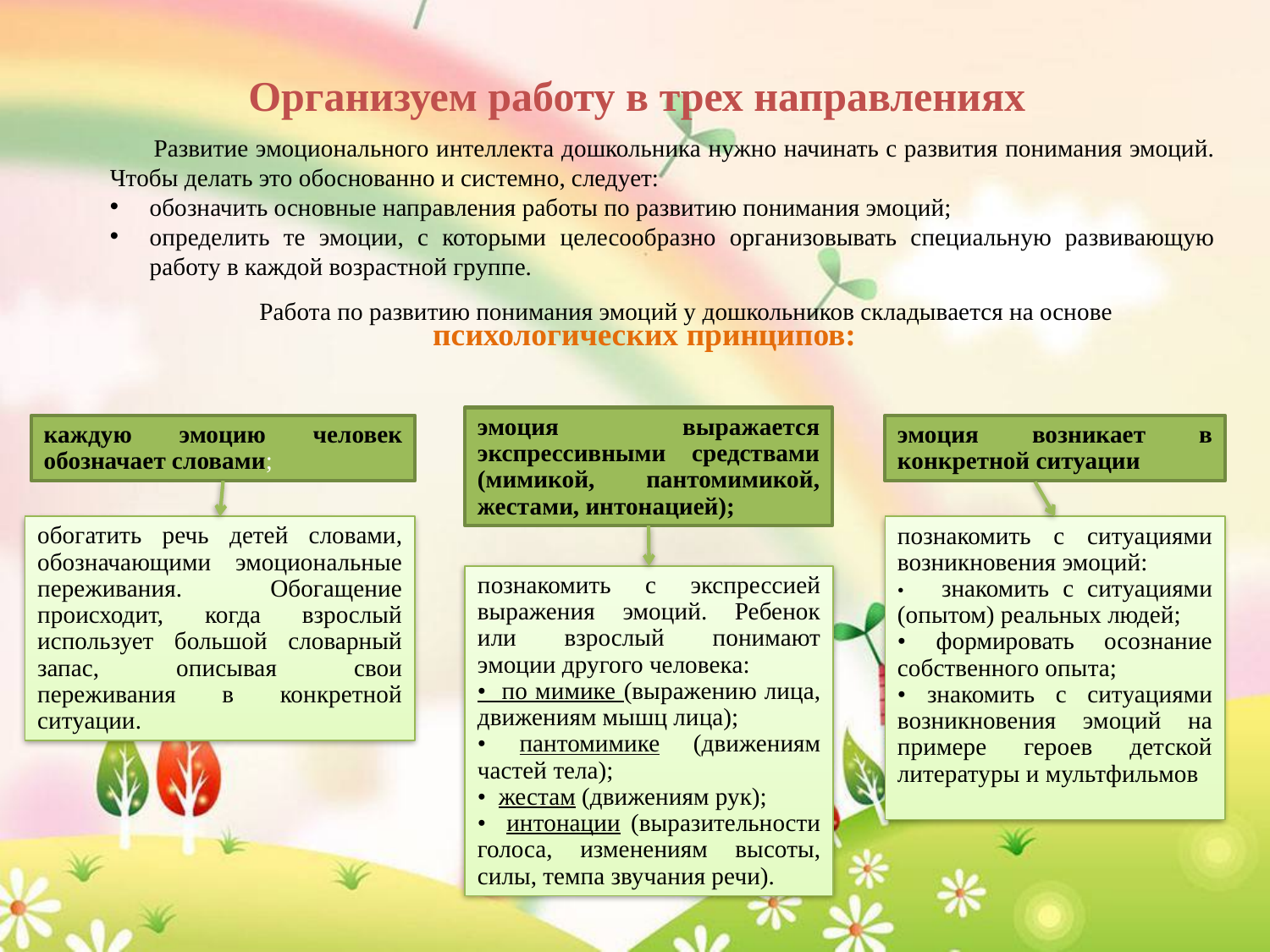

# Организуем работу в трех направлениях
      Развитие эмоционального интеллекта дошкольника нужно начинать с развития понимания эмоций. Чтобы делать это обоснованно и системно, следует:
обозначить основные направления работы по развитию понимания эмоций;
определить те эмоции, с которыми целесообразно организовывать специальную развивающую работу в каждой возрастной группе.

Работа по развитию понимания эмоций у дошкольников складывается на основе психологических принципов:
эмоция выражается экспрессивными средствами (мимикой, пантомимикой, жестами, интонацией);
каждую эмоцию человек обозначает словами;
эмоция возникает в конкретной ситуации
обогатить речь детей словами, обозначающими эмоциональные переживания. Обогащение происходит, когда взрослый использует большой словарный запас, описывая свои переживания в конкретной ситуации.
познакомить с ситуациями возникновения эмоций:
•   знакомить с ситуациями (опытом) реальных людей;
• формировать осознание собственного опыта;
• знакомить с ситуациями возникновения эмоций на примере героев детской литературы и мультфильмов

познакомить с экспрессией выражения эмоций. Ребенок или взрослый понимают эмоции другого человека:
•  по мимике (выражению лица, движениям мышц лица);
• пантомимике (движениям частей тела);
•  жестам (движениям рук);
•  интонации (выразительности голоса, изменениям высоты, силы, темпа звучания речи).